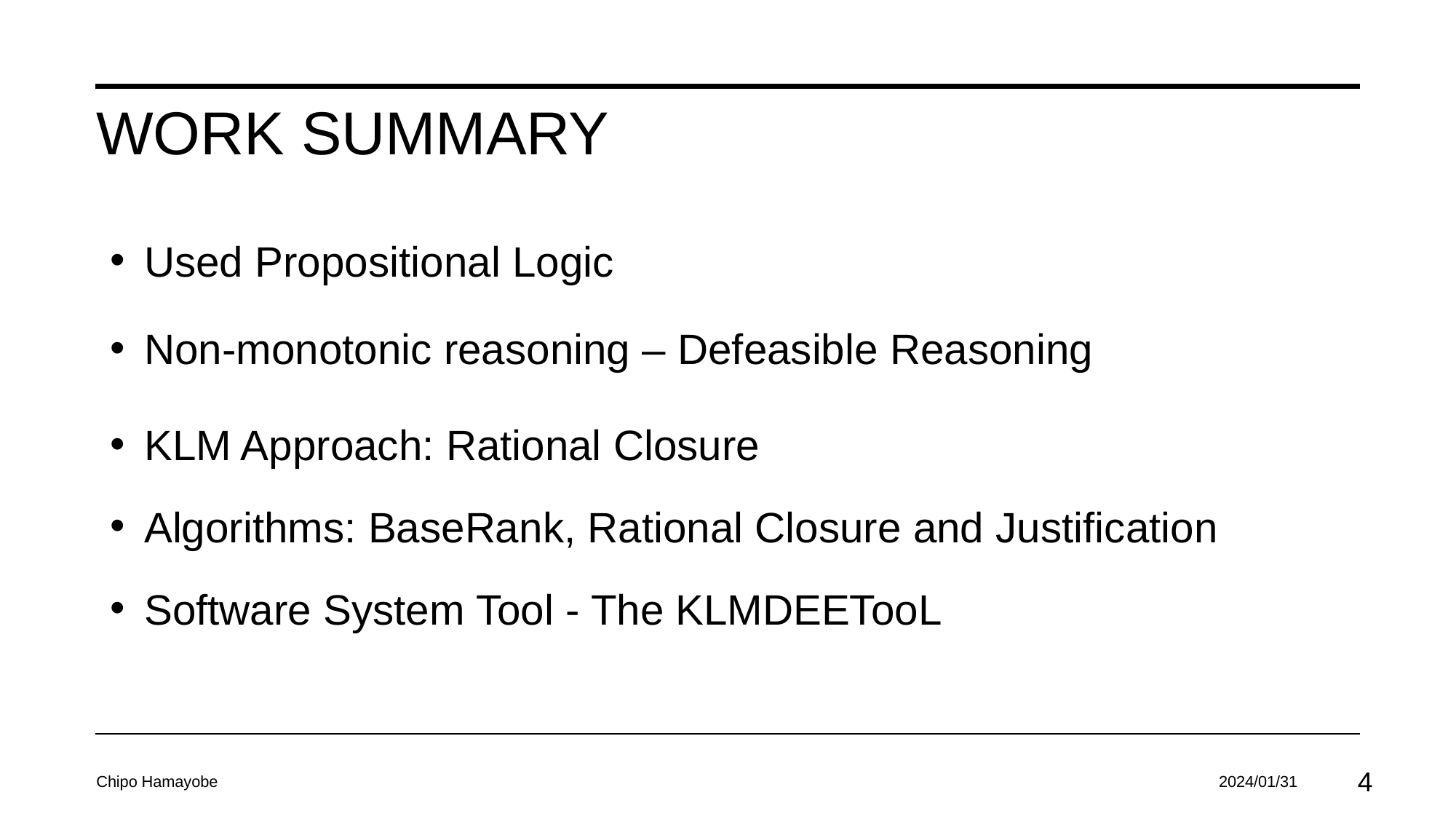

# WORK SUMMARY
Used Propositional Logic
Non-monotonic reasoning – Defeasible Reasoning
KLM Approach: Rational Closure
Algorithms: BaseRank, Rational Closure and Justification
Software System Tool - The KLMDEETooL
Chipo Hamayobe
2024/01/31
4